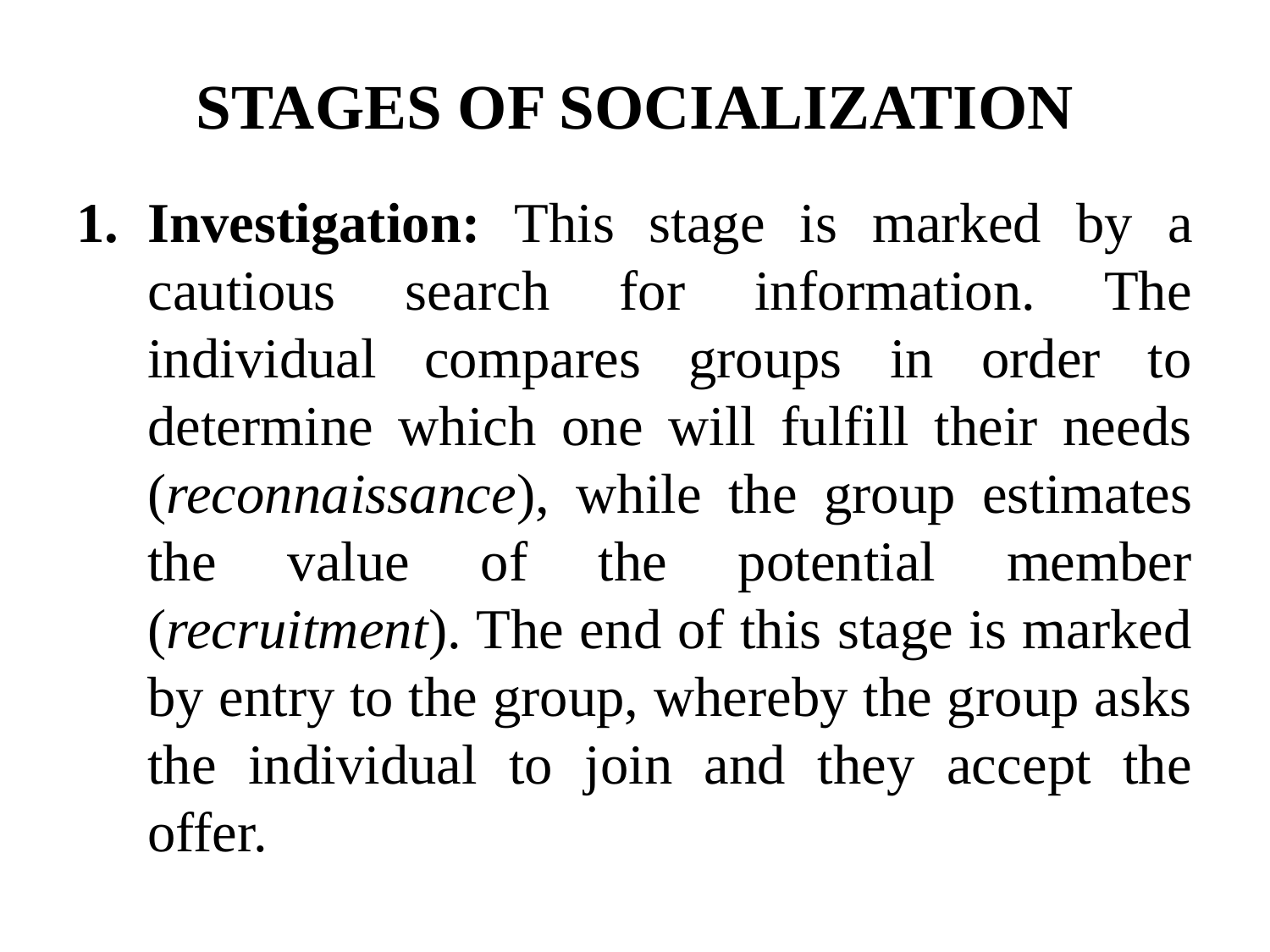

# STAGES OF SOCIALIZATION
Investigation: This stage is marked by a cautious search for information. The individual compares groups in order to determine which one will fulfill their needs (reconnaissance), while the group estimates the value of the potential member (recruitment). The end of this stage is marked by entry to the group, whereby the group asks the individual to join and they accept the offer.